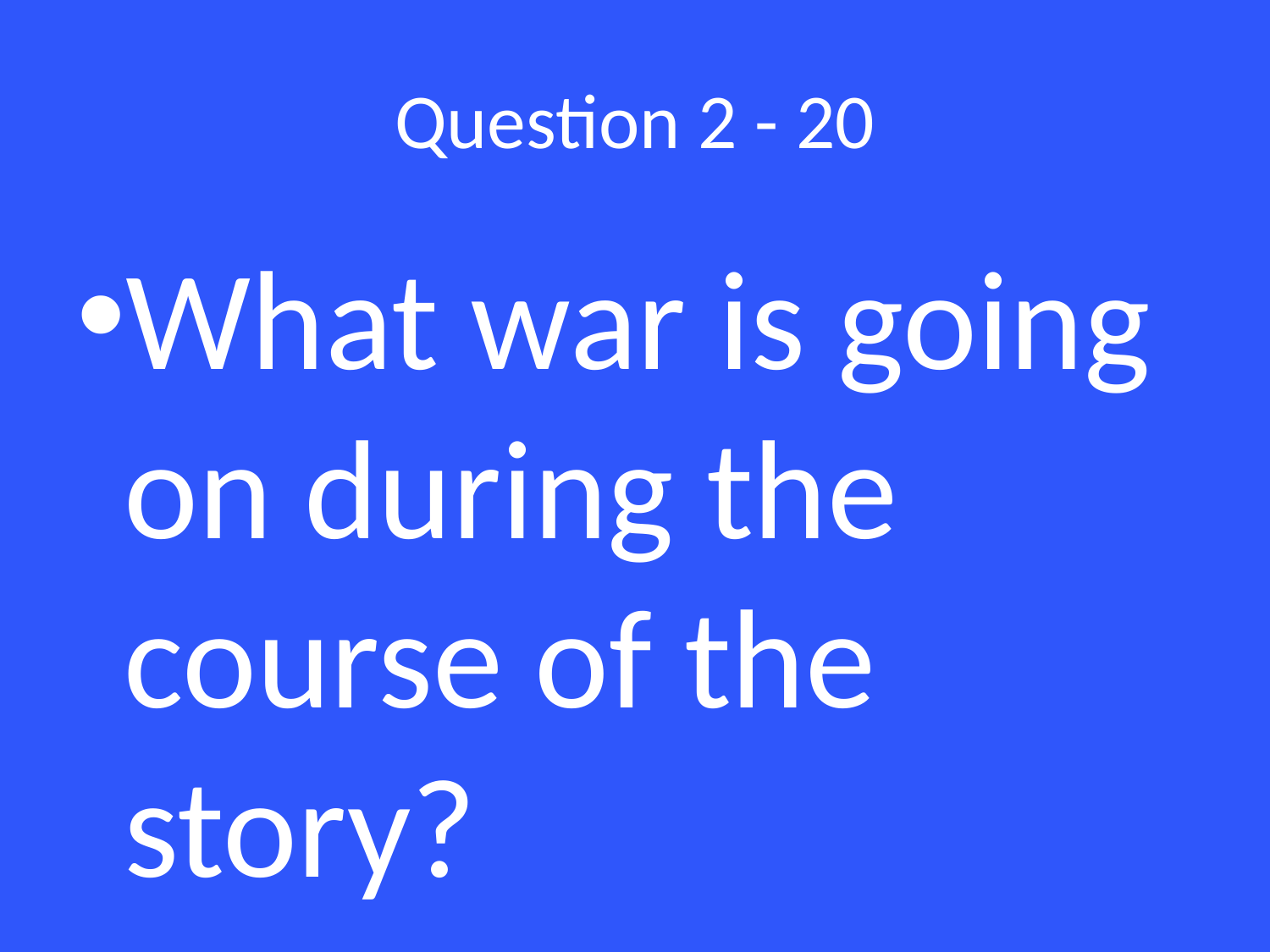

# Question 2 - 20
What war is going on during the course of the story?